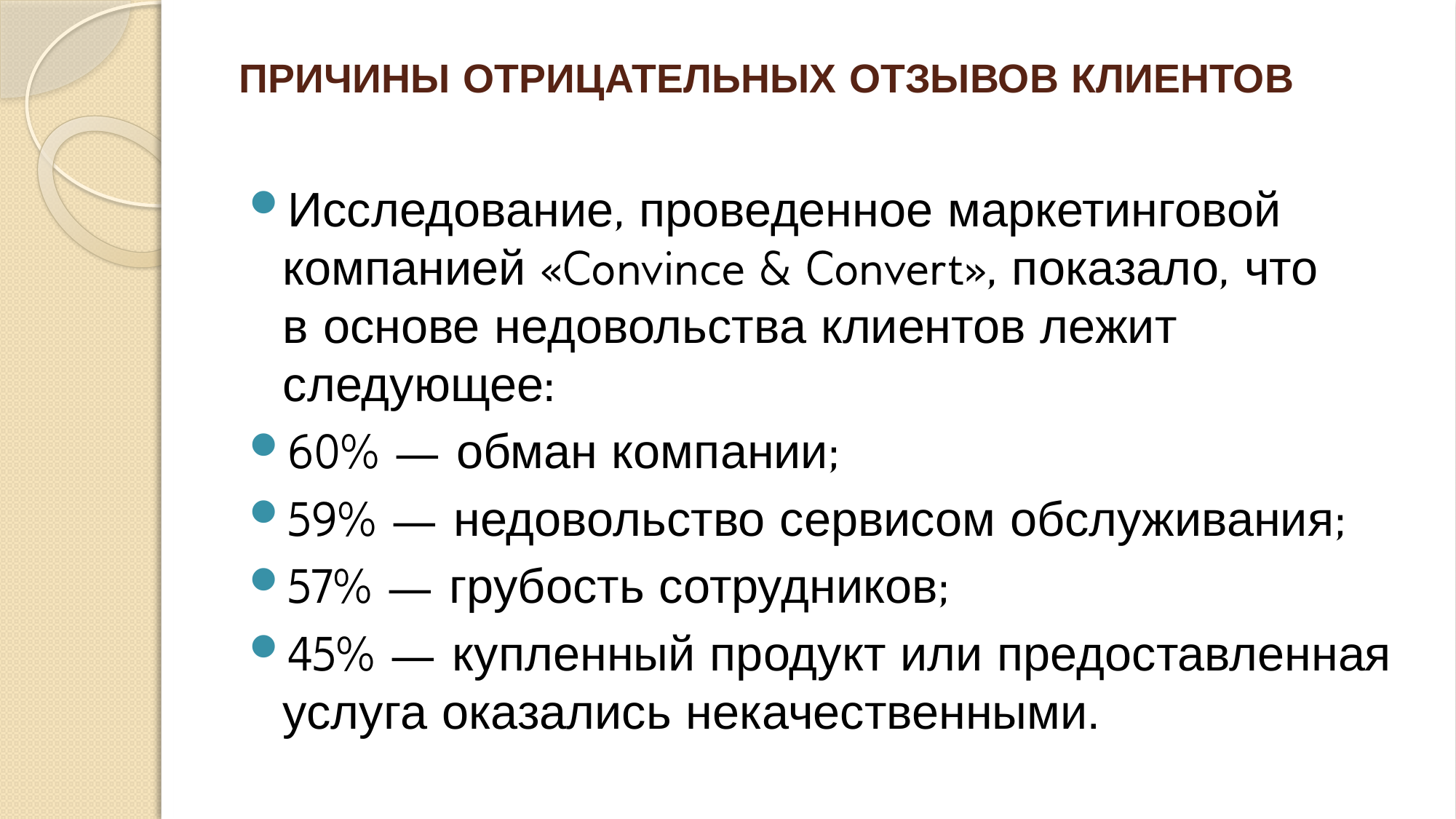

# ПРИЧИНЫ ОТРИЦАТЕЛЬНЫХ ОТЗЫВОВ КЛИЕНТОВ
Исследование, проведенное маркетинговой компанией «Convince & Convert», показало, что в основе недовольства клиентов лежит следующее:
60% — обман компании;
59% — недовольство сервисом обслуживания;
57% — грубость сотрудников;
45% — купленный продукт или предоставленная услуга оказались некачественными.